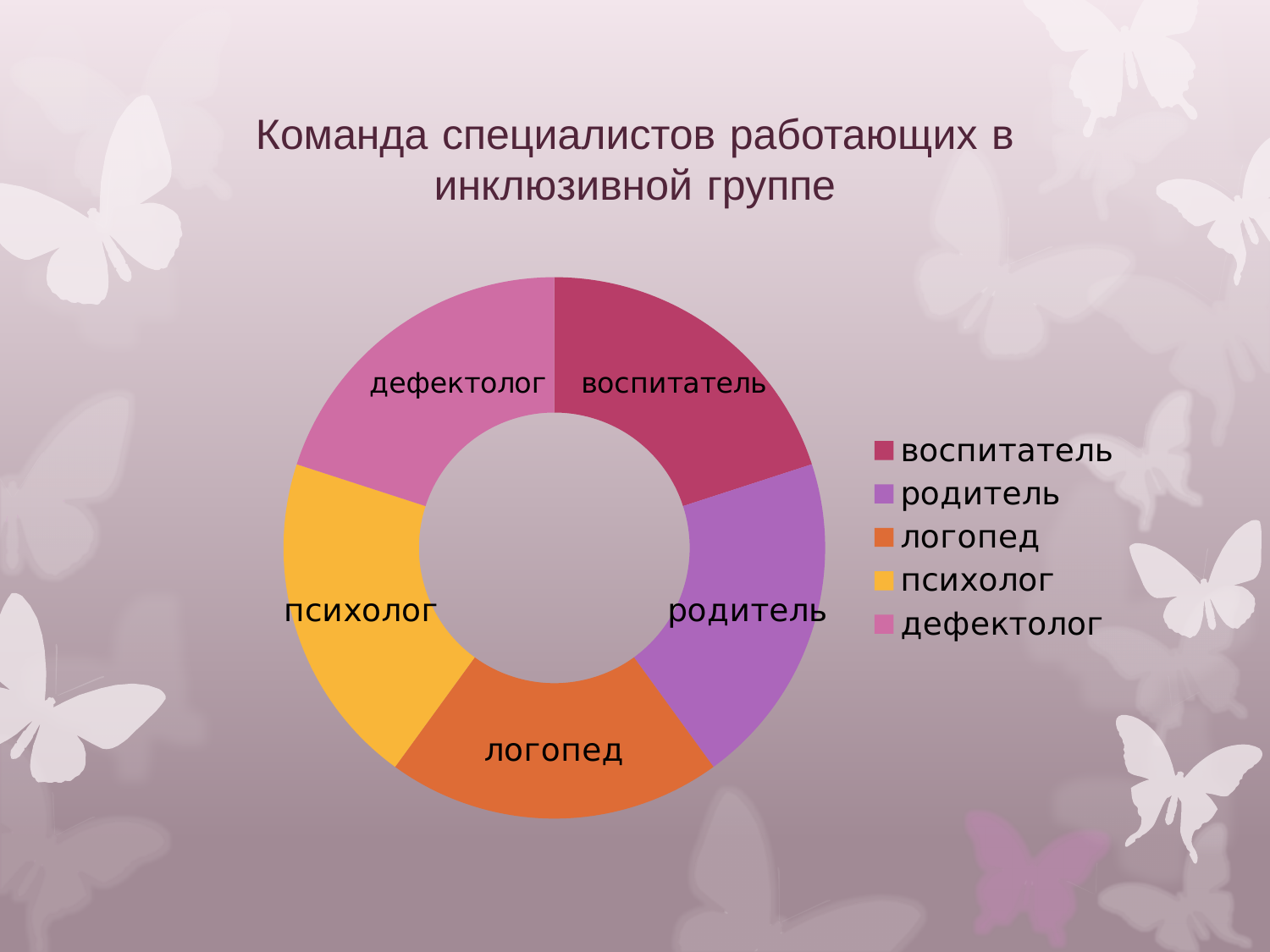

# Команда специалистов работающих в инклюзивной группе

### Chart

| Category | Столбец1 |
|---|---|
| воспитатель | 3.2 |
| родитель | 3.2 |
| логопед | 3.2 |
| психолог | 3.2 |
| дефектолог | 3.2 |